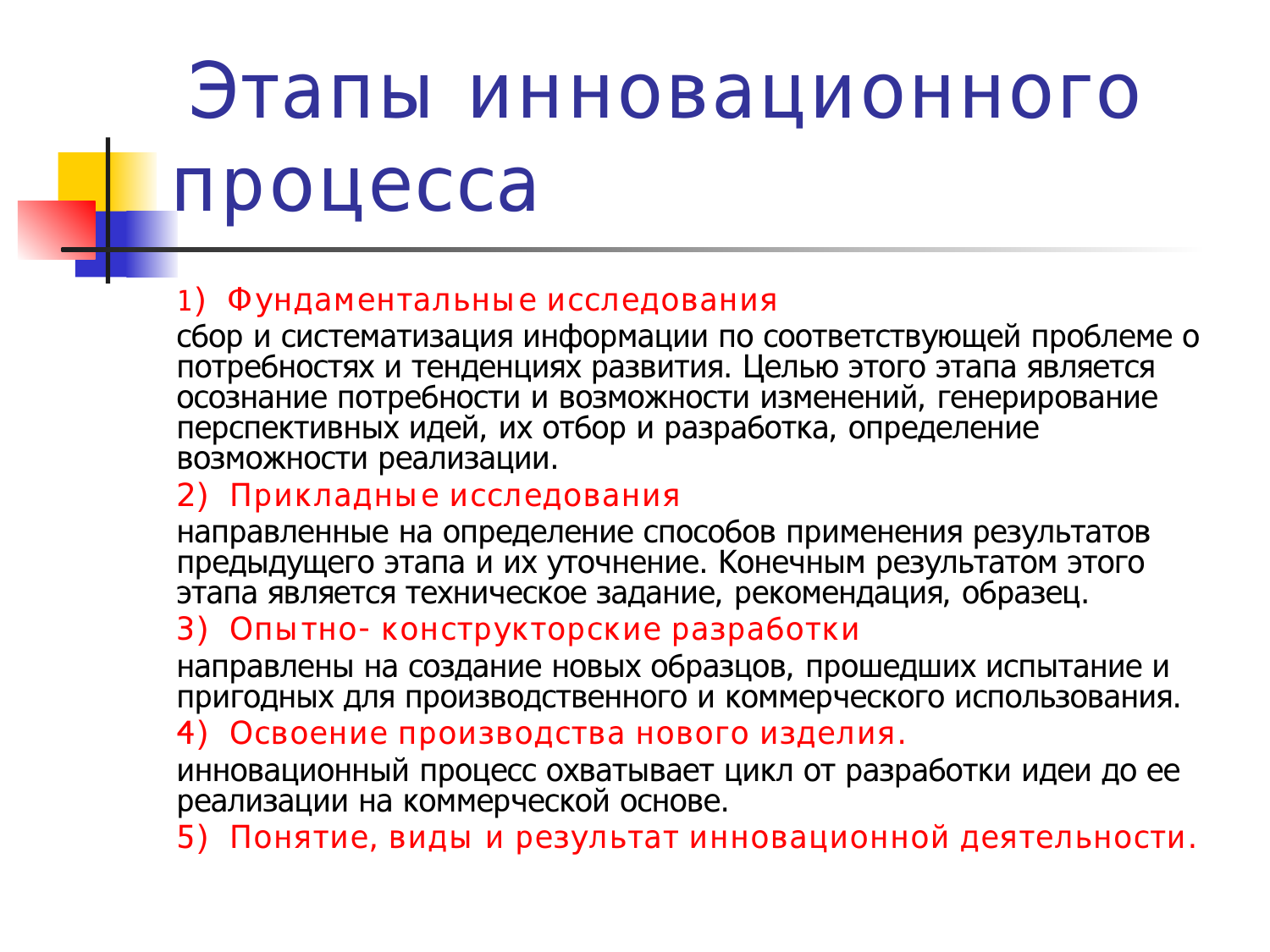

# Этапы инновационного процесса
1)  Фундаментальные исследования
сбор и систематизация информации по соответствующей проблеме о потребностях и тенденциях развития. Целью этого этапа является  осознание потребности и возможности изменений, генерирование перспективных идей, их отбор и разработка, определение возможности реализации.
2)  Прикладные исследования
направленные на определение способов применения результатов предыдущего этапа и их уточнение. Конечным результатом этого этапа является техническое задание, рекомендация, образец.
3)  Опытно- конструкторские разработки
направлены на создание новых образцов, прошедших испытание и пригодных для производственного и коммерческого использования.
4)  Освоение производства нового изделия.
инновационный процесс охватывает цикл от разработки идеи до ее реализации на коммерческой основе.
5)  Понятие, виды и результат инновационной деятельности.